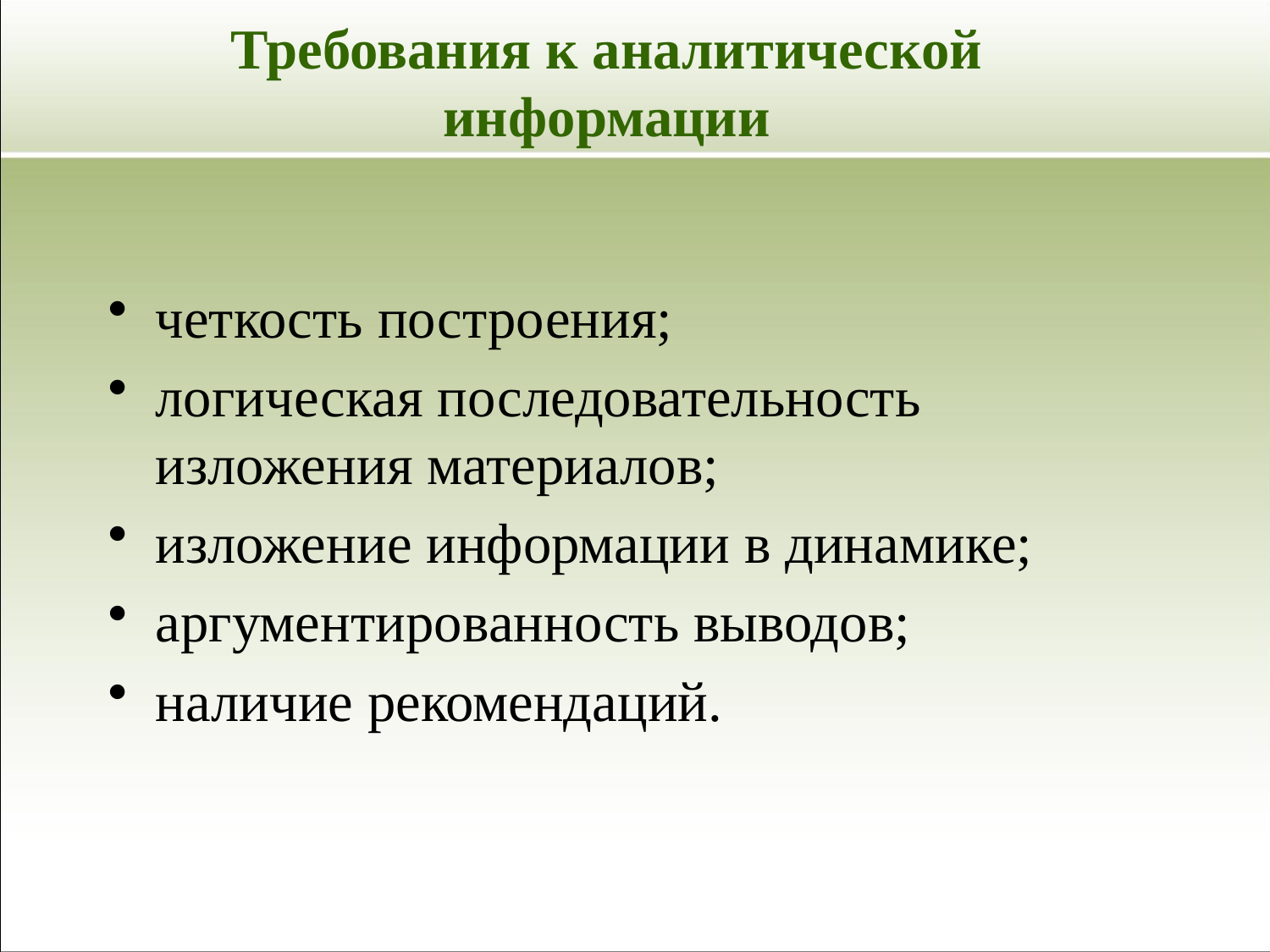

# Требования к аналитической информации
четкость построения;
логическая последовательность изложения материалов;
изложение информации в динамике;
аргументированность выводов;
наличие рекомендаций.